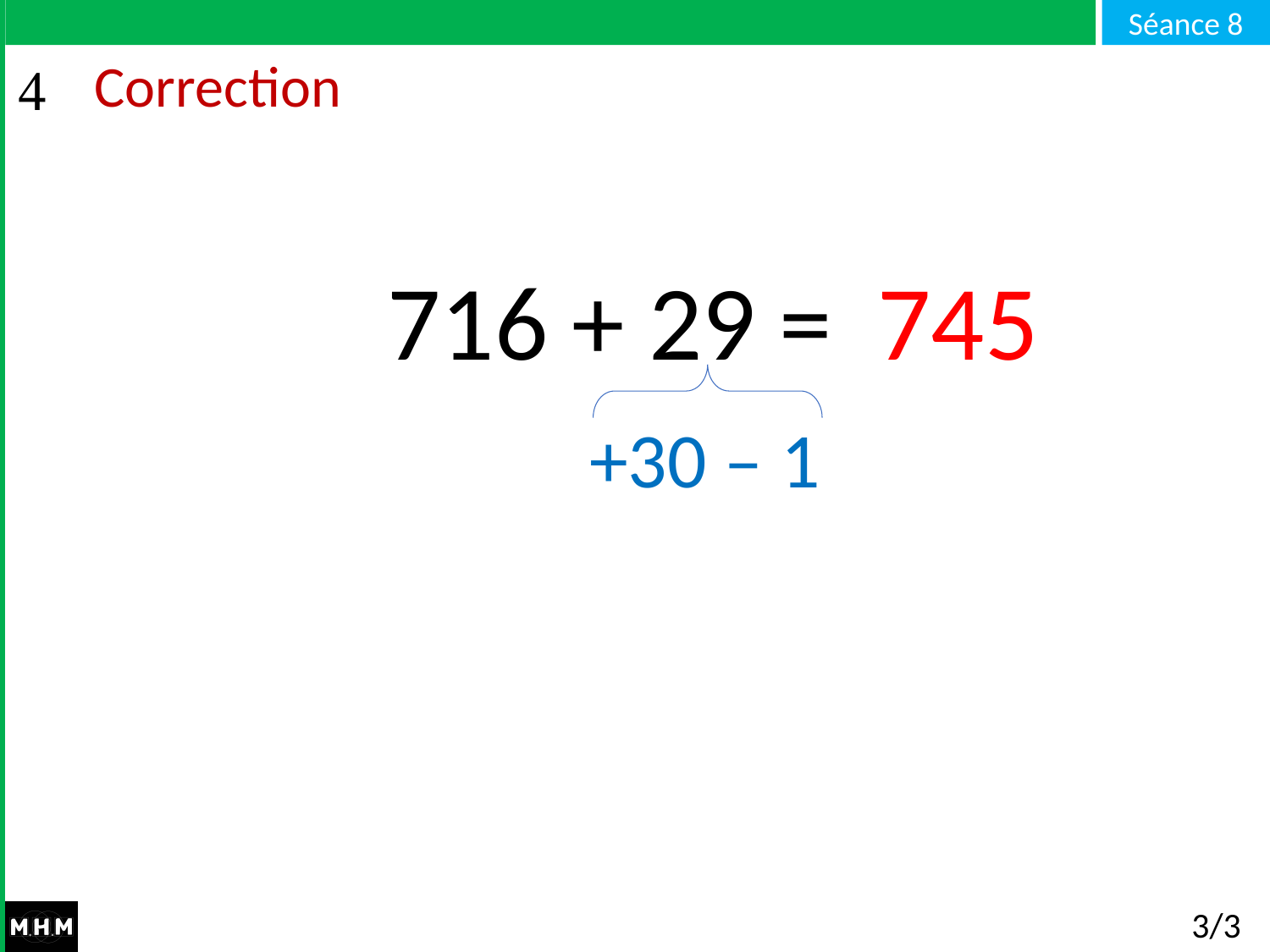

# Correction
745
716 + 29 =

+30 – 1
3/3